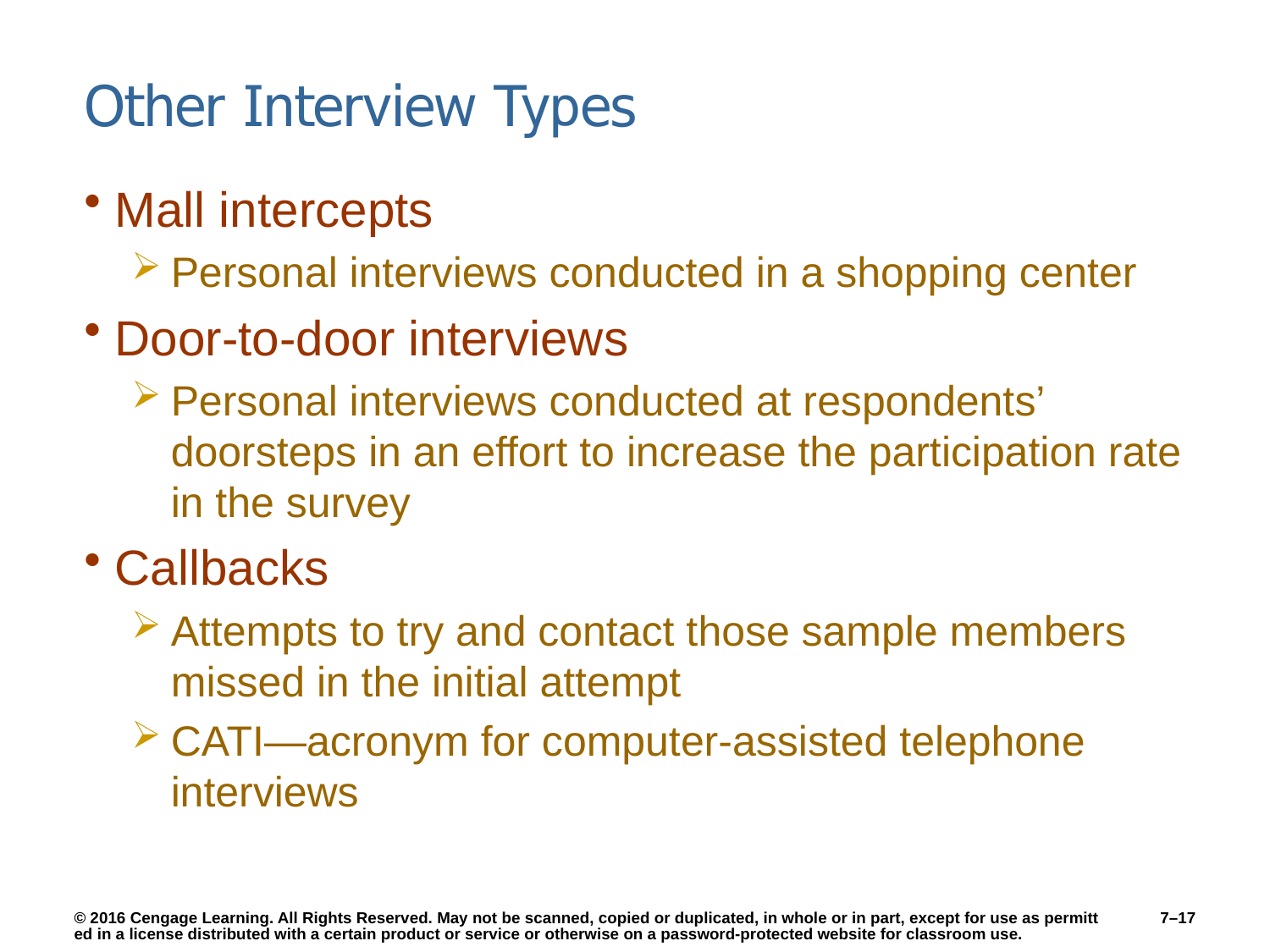

# Other Interview Types
Mall intercepts
Personal interviews conducted in a shopping center
Door-to-door interviews
Personal interviews conducted at respondents’ doorsteps in an effort to increase the participation rate in the survey
Callbacks
Attempts to try and contact those sample members missed in the initial attempt
CATI—acronym for computer-assisted telephone interviews

7–17
© 2016 Cengage Learning. All Rights Reserved. May not be scanned, copied or duplicated, in whole or in part, except for use as permitted in a license distributed with a certain product or service or otherwise on a password-protected website for classroom use.